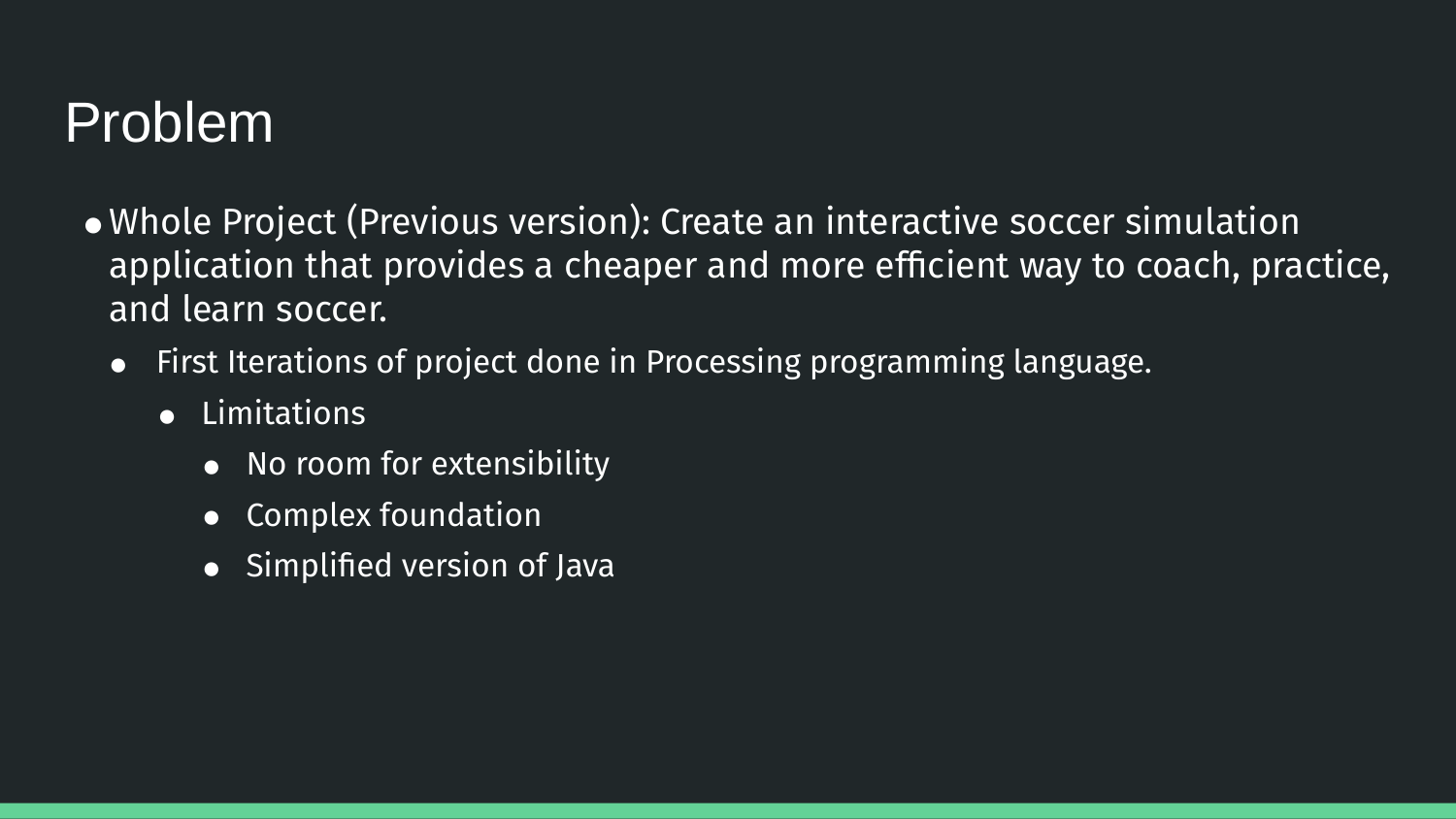

# Problem
Whole Project (Previous version): Create an interactive soccer simulation application that provides a cheaper and more efficient way to coach, practice, and learn soccer.
First Iterations of project done in Processing programming language.
Limitations
No room for extensibility
Complex foundation
Simplified version of Java